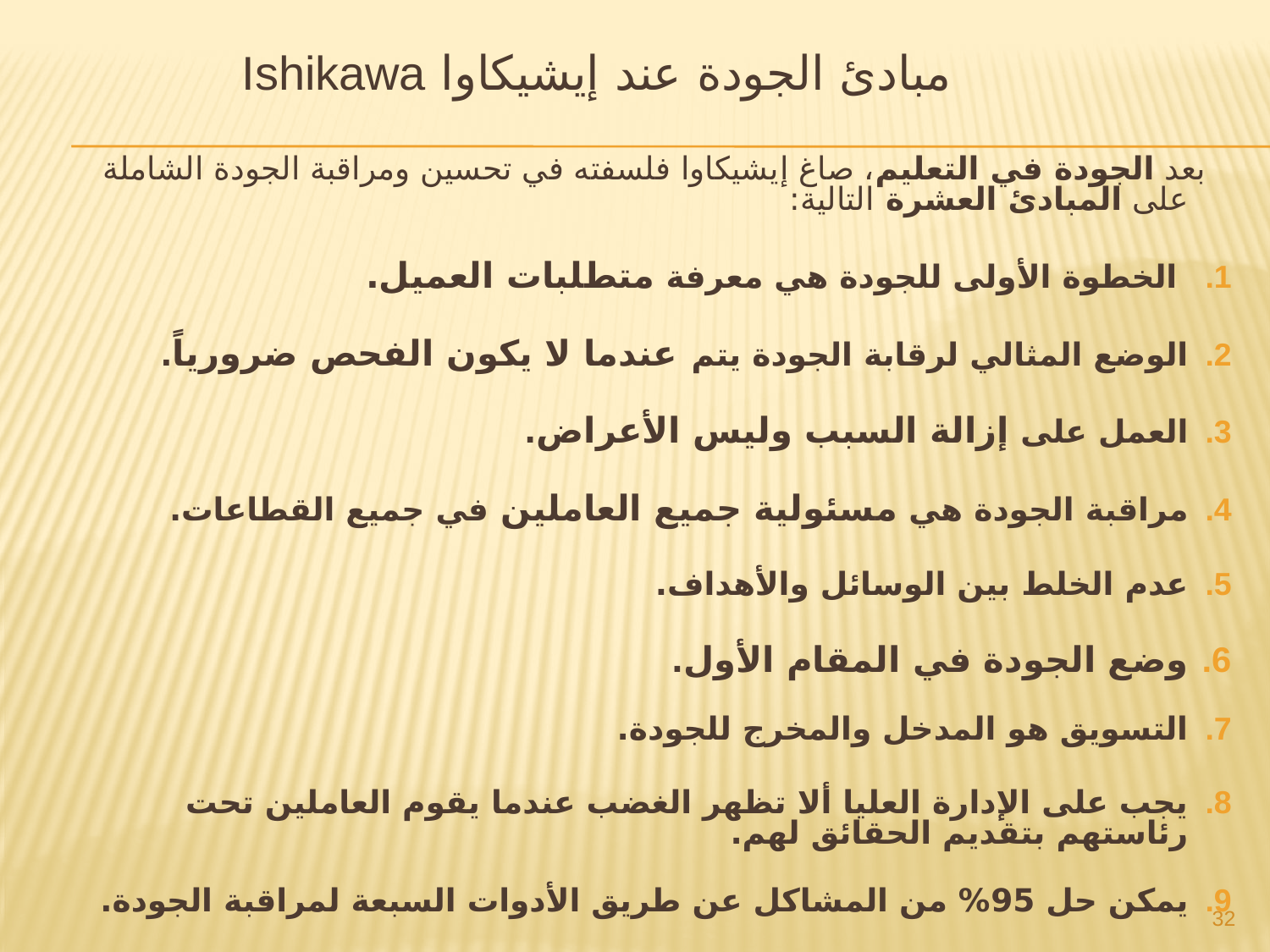

مبادئ الجودة عند إيشيكاوا Ishikawa
   بعد الجودة في التعليم، صاغ إيشيكاوا فلسفته في تحسين ومراقبة الجودة الشاملة على المبادئ العشرة التالية:
 الخطوة الأولى للجودة هي معرفة متطلبات العميل.

الوضع المثالي لرقابة الجودة يتم عندما لا يكون الفحص ضرورياً.

العمل على إزالة السبب وليس الأعراض.

مراقبة الجودة هي مسئولية جميع العاملين في جميع القطاعات.

عدم الخلط بين الوسائل والأهداف.

وضع الجودة في المقام الأول.
التسويق هو المدخل والمخرج للجودة.

يجب على الإدارة العليا ألا تظهر الغضب عندما يقوم العاملين تحت رئاستهم بتقديم الحقائق لهم.
يمكن حل 95% من المشاكل عن طريق الأدوات السبعة لمراقبة الجودة.

10. تعتبر البيانات التي لا تضيف معلومات على أنها بيانات خاطئة.
32